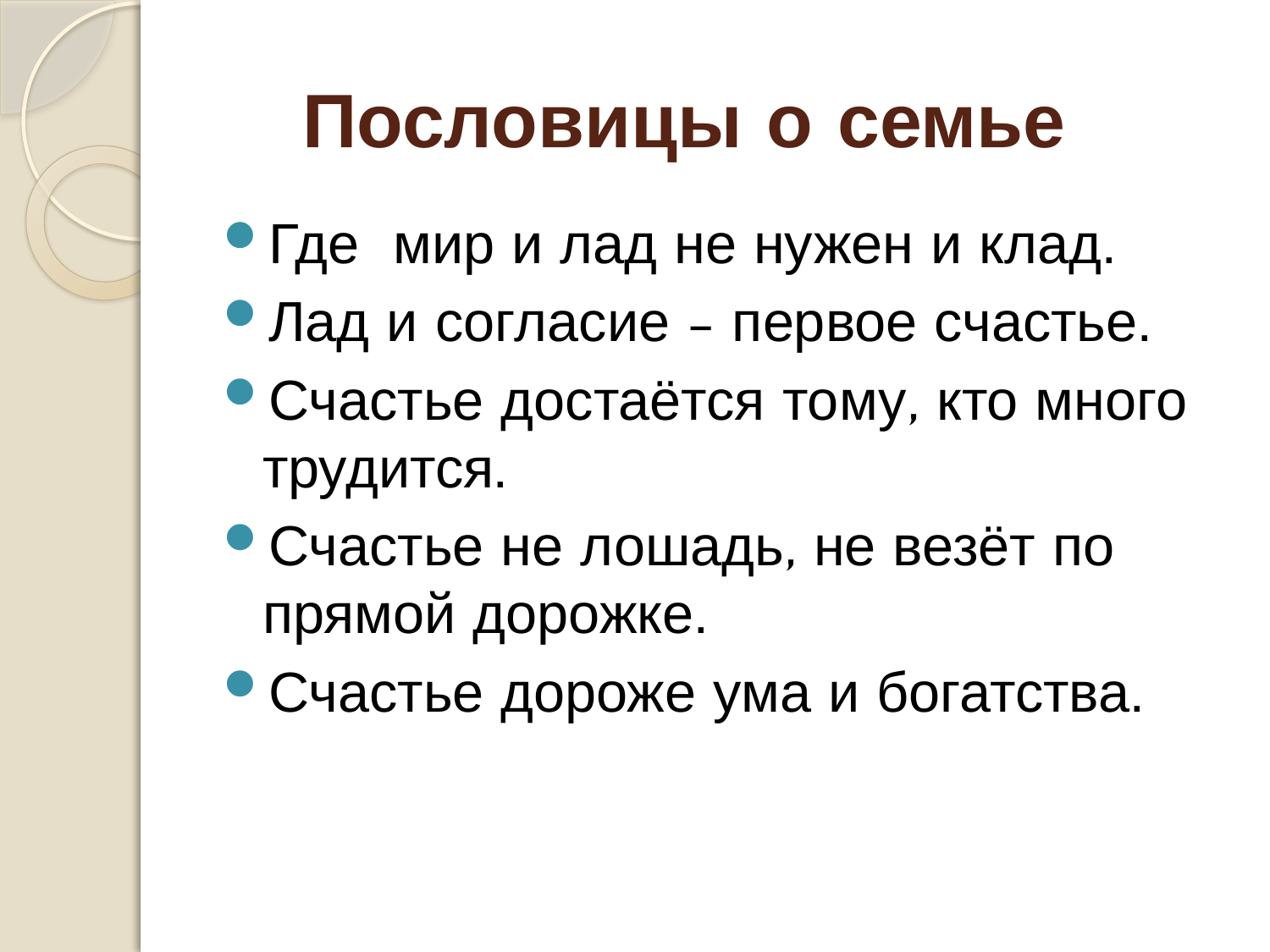

# Пословицы о семье
Где  мир и лад не нужен и клад.
Лад и согласие – первое счастье.
Счастье достаётся тому, кто много трудится.
Счастье не лошадь, не везёт по прямой дорожке.
Счастье дороже ума и богатства.